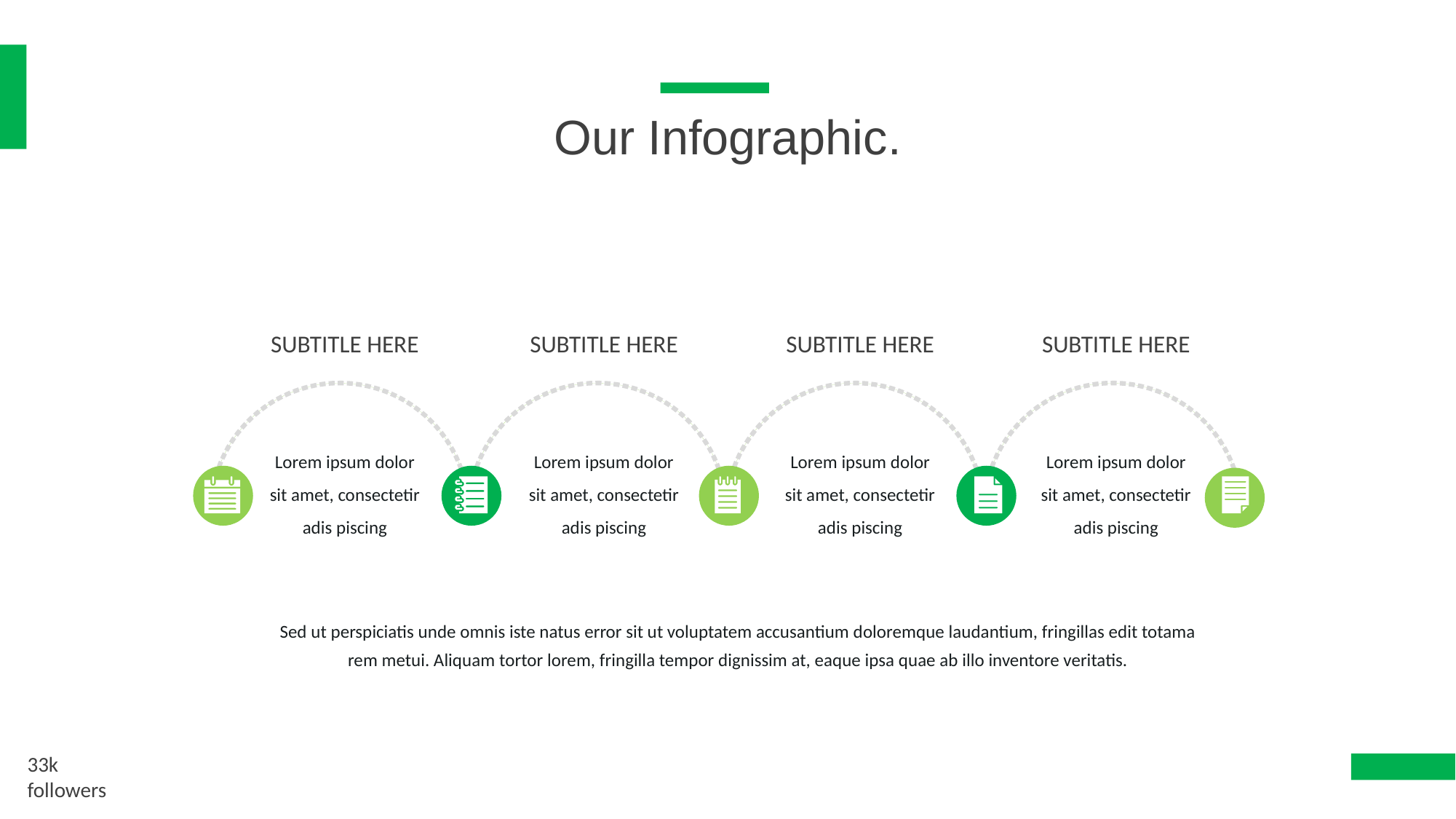

Our Infographic.
SUBTITLE HERE
SUBTITLE HERE
SUBTITLE HERE
SUBTITLE HERE

Lorem ipsum dolor sit amet, consectetir adis piscing
Lorem ipsum dolor sit amet, consectetir adis piscing
Lorem ipsum dolor sit amet, consectetir adis piscing
Lorem ipsum dolor sit amet, consectetir adis piscing

Sed ut perspiciatis unde omnis iste natus error sit ut voluptatem accusantium doloremque laudantium, fringillas edit totama rem metui. Aliquam tortor lorem, fringilla tempor dignissim at, eaque ipsa quae ab illo inventore veritatis.

33k
followers